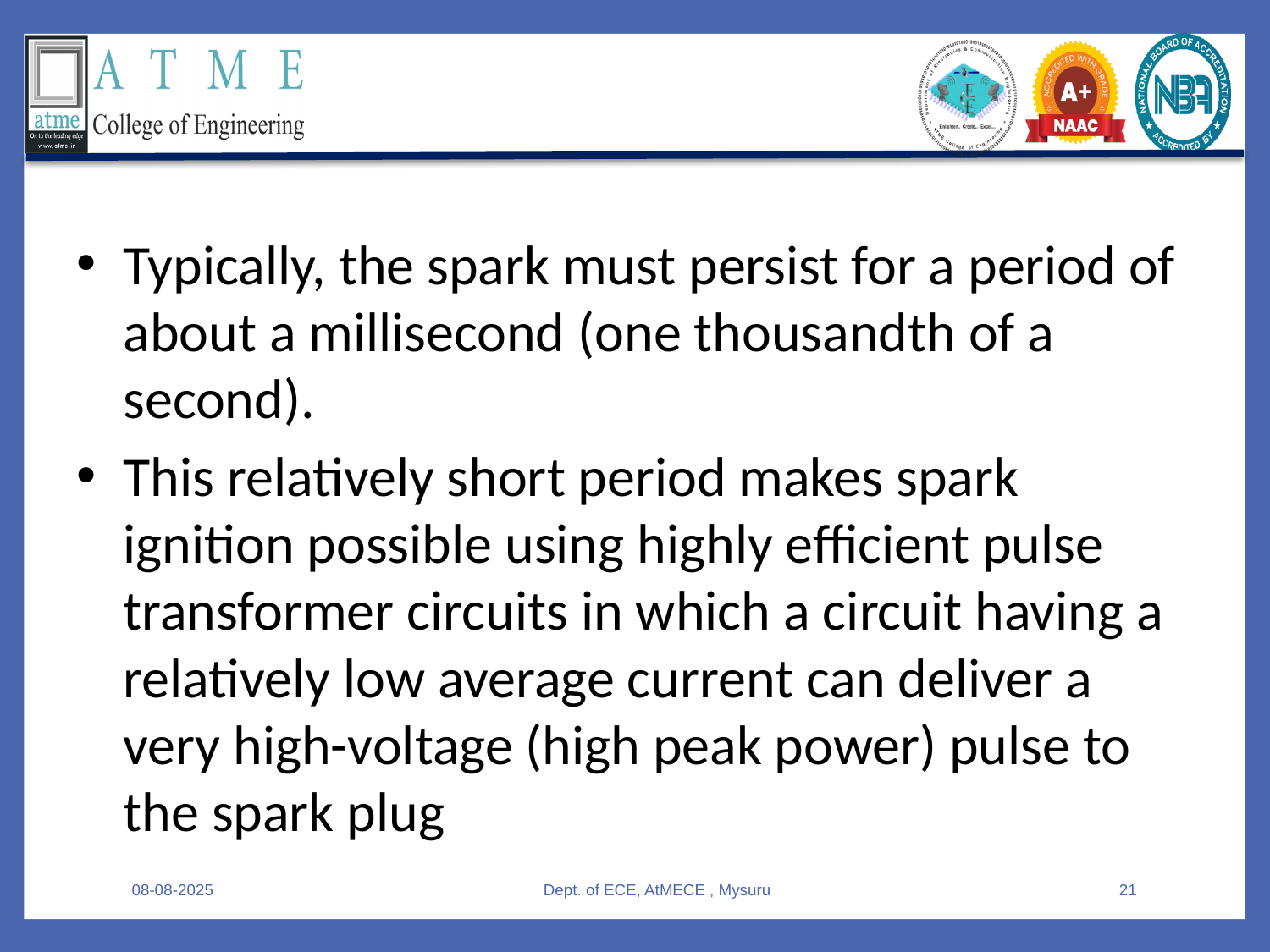

Typically, the spark must persist for a period of about a millisecond (one thousandth of a second).
This relatively short period makes spark ignition possible using highly efficient pulse transformer circuits in which a circuit having a relatively low average current can deliver a very high-voltage (high peak power) pulse to the spark plug
08-08-2025
Dept. of ECE, AtMECE , Mysuru
21